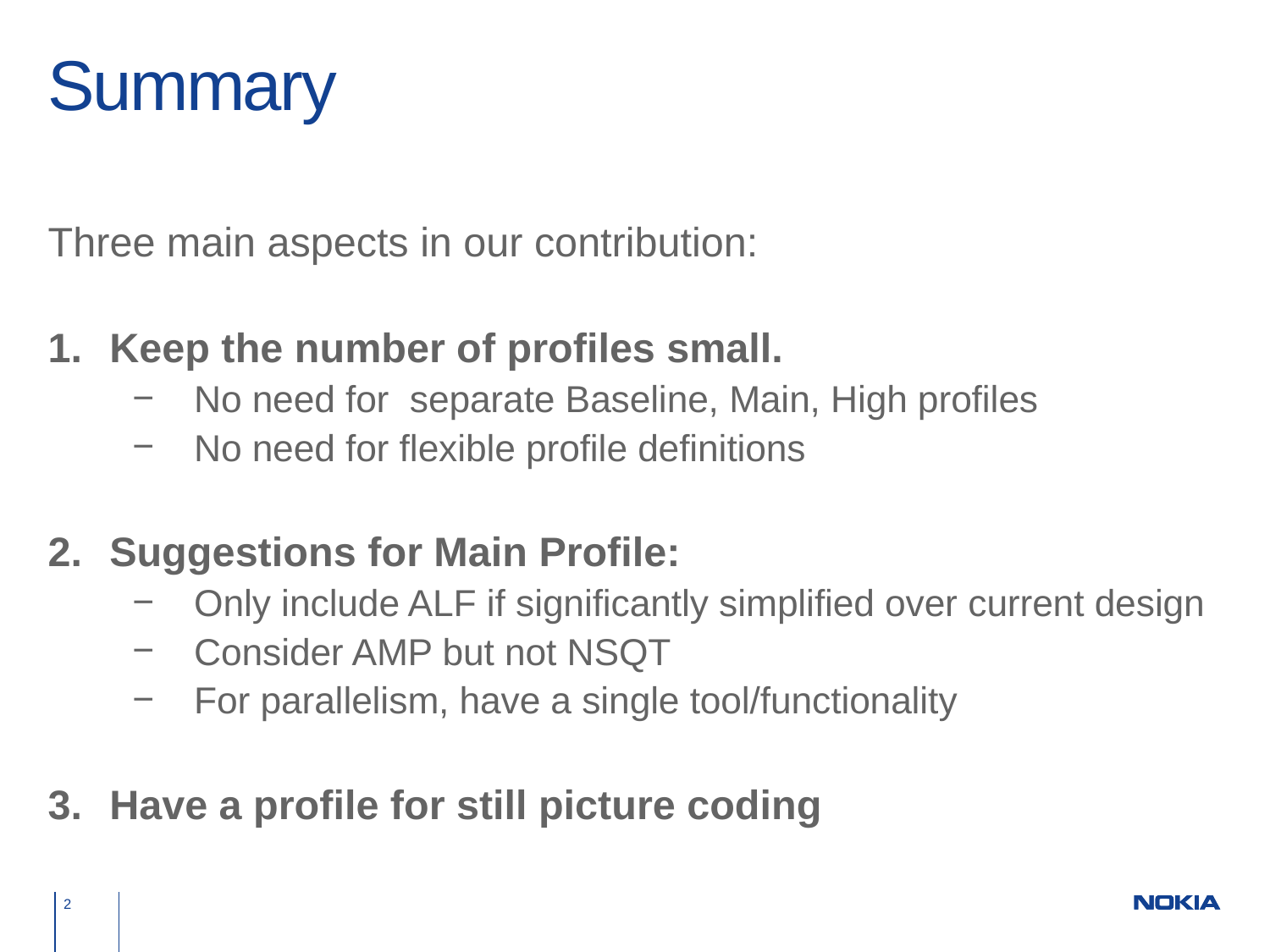

# Summary
Three main aspects in our contribution:

Keep the number of profiles small.
No need for  separate Baseline, Main, High profiles
No need for flexible profile definitions

Suggestions for Main Profile:
Only include ALF if significantly simplified over current design
Consider AMP but not NSQT
For parallelism, have a single tool/functionality

Have a profile for still picture coding

2